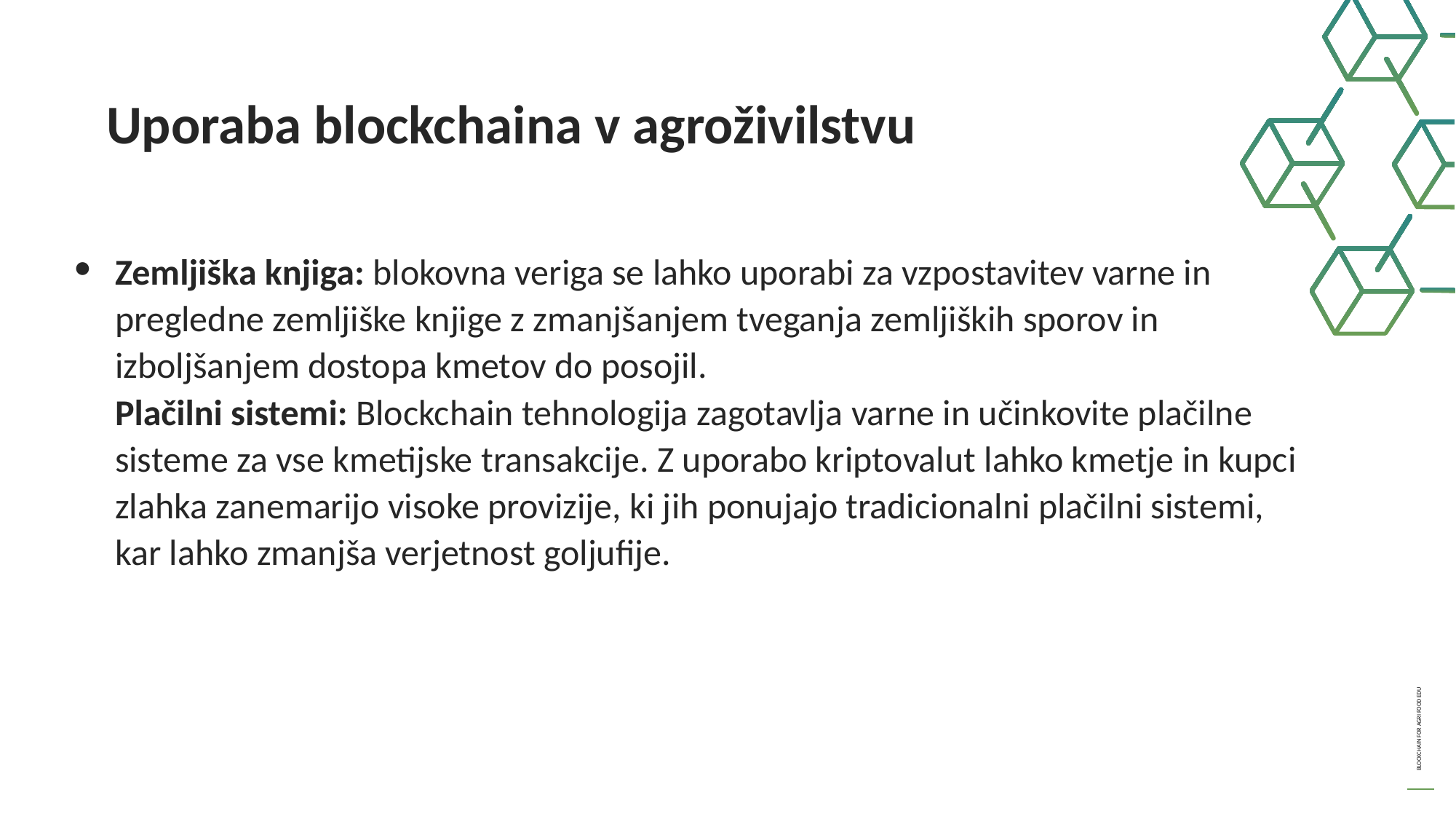

Uporaba blockchaina v agroživilstvu
Zemljiška knjiga: blokovna veriga se lahko uporabi za vzpostavitev varne in pregledne zemljiške knjige z zmanjšanjem tveganja zemljiških sporov in izboljšanjem dostopa kmetov do posojil.
Plačilni sistemi: Blockchain tehnologija zagotavlja varne in učinkovite plačilne sisteme za vse kmetijske transakcije. Z uporabo kriptovalut lahko kmetje in kupci zlahka zanemarijo visoke provizije, ki jih ponujajo tradicionalni plačilni sistemi, kar lahko zmanjša verjetnost goljufije.